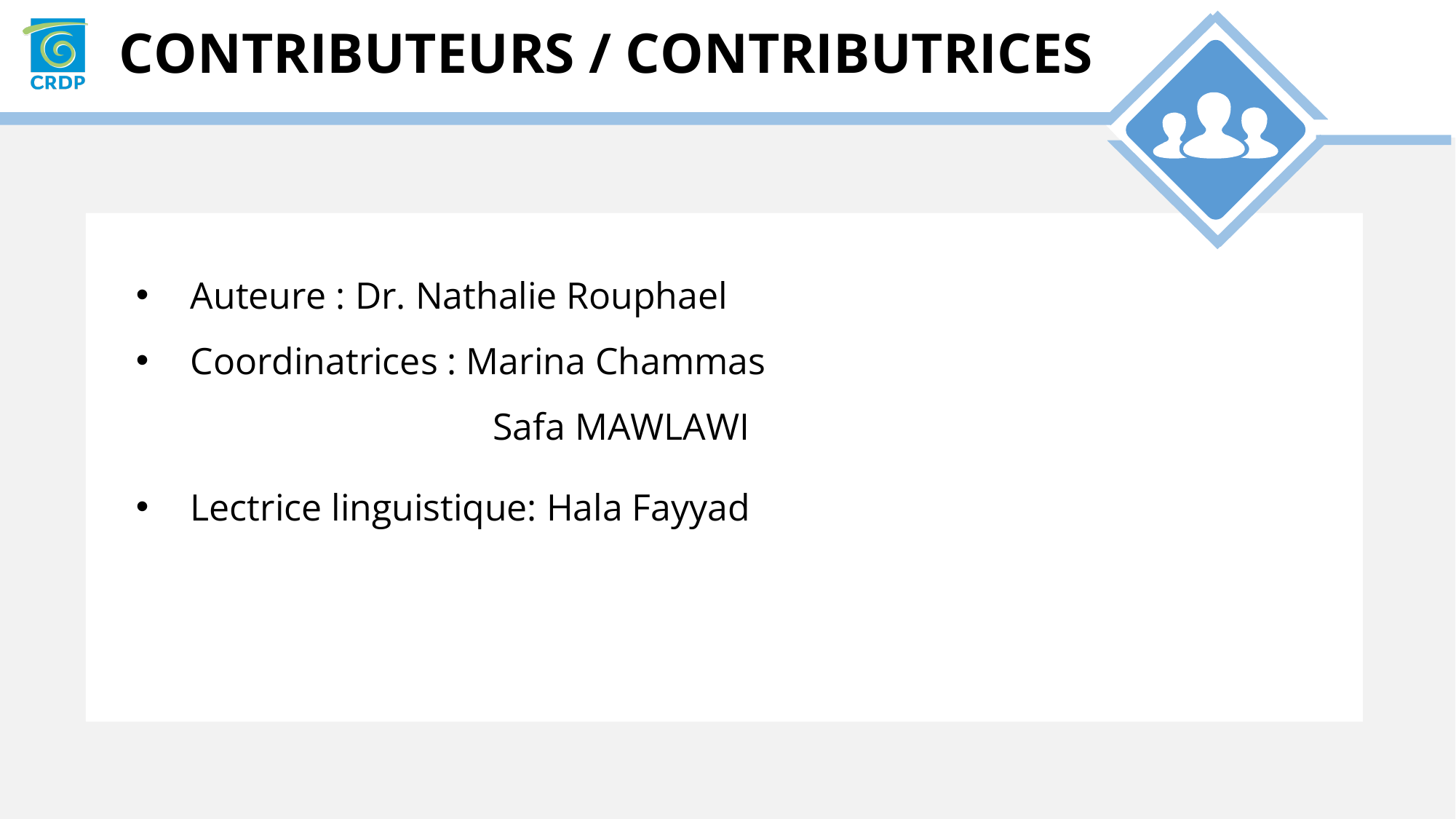

Auteure : Dr. Nathalie Rouphael
Coordinatrices : Marina Chammas
                                Safa MAWLAWI
Lectrice linguistique: Hala Fayyad